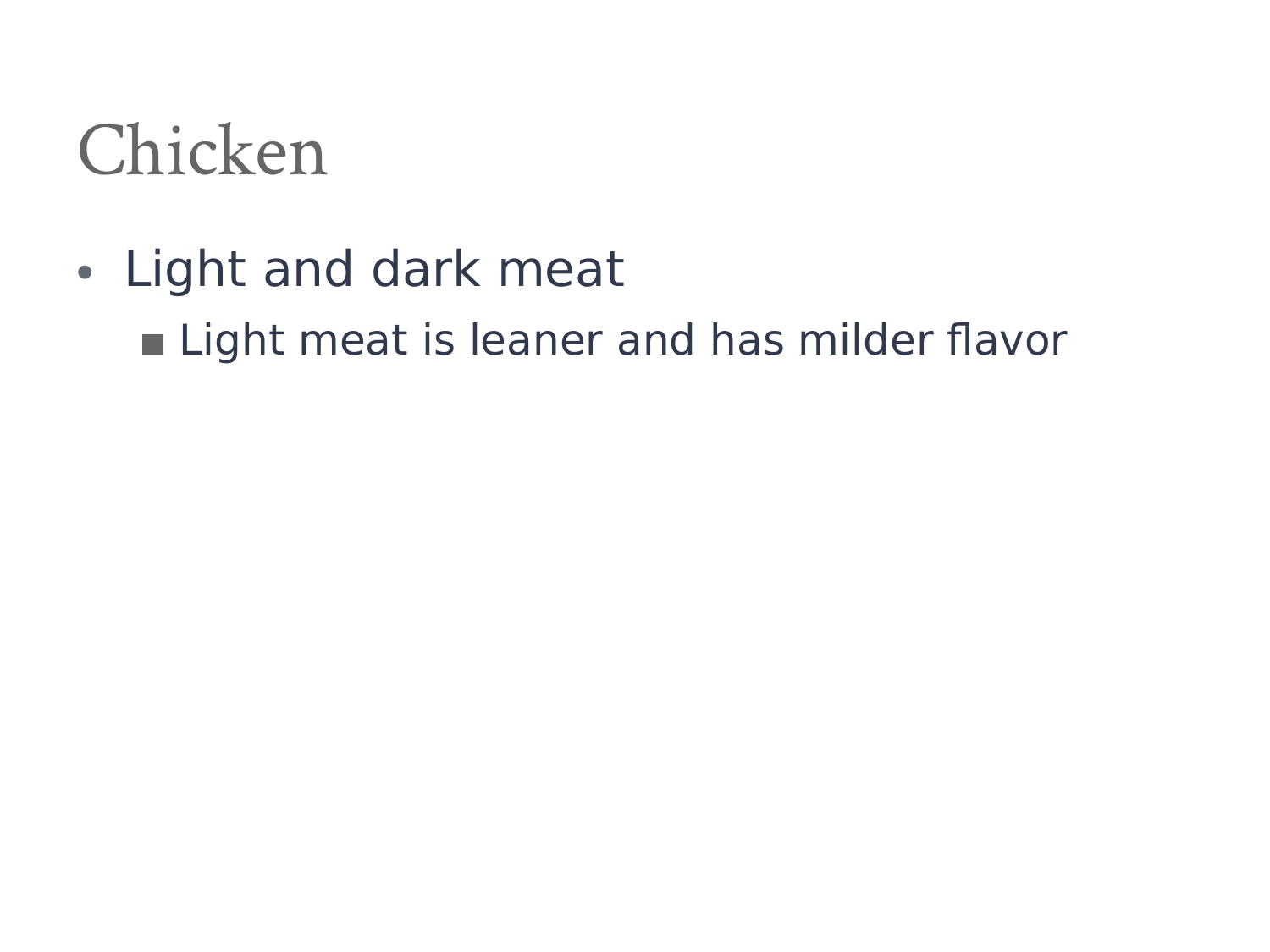

# Chicken
Light and dark meat
Light meat is leaner and has milder flavor